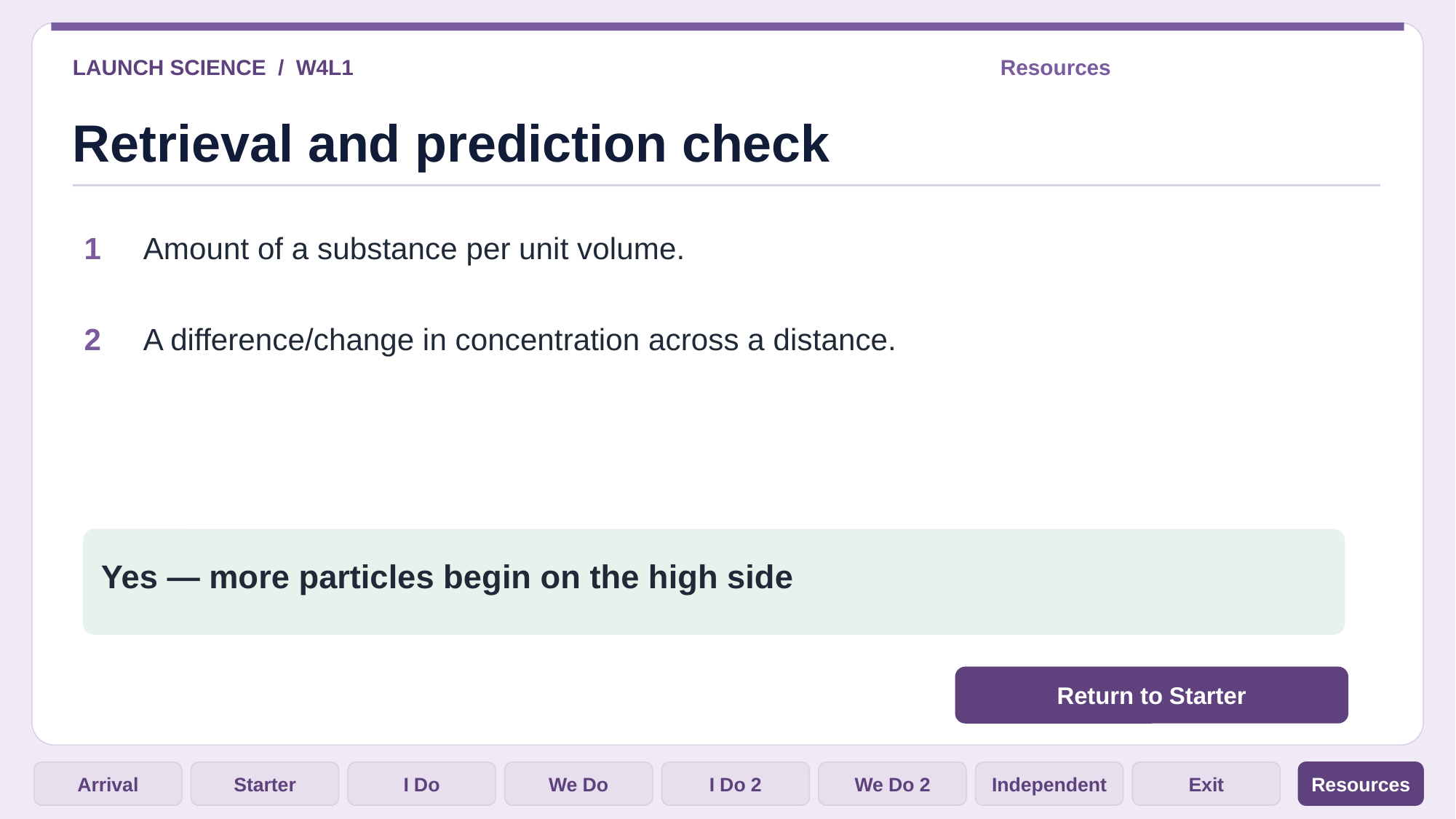

LAUNCH SCIENCE  /  W4L1
Resources
Retrieval and prediction check

1
Amount of a substance per unit volume.
2
A difference/change in concentration across a distance.

Yes — more particles begin on the high side
Return to Starter
Arrival
Starter
I Do
We Do
I Do 2
We Do 2
Independent
Exit
Resources